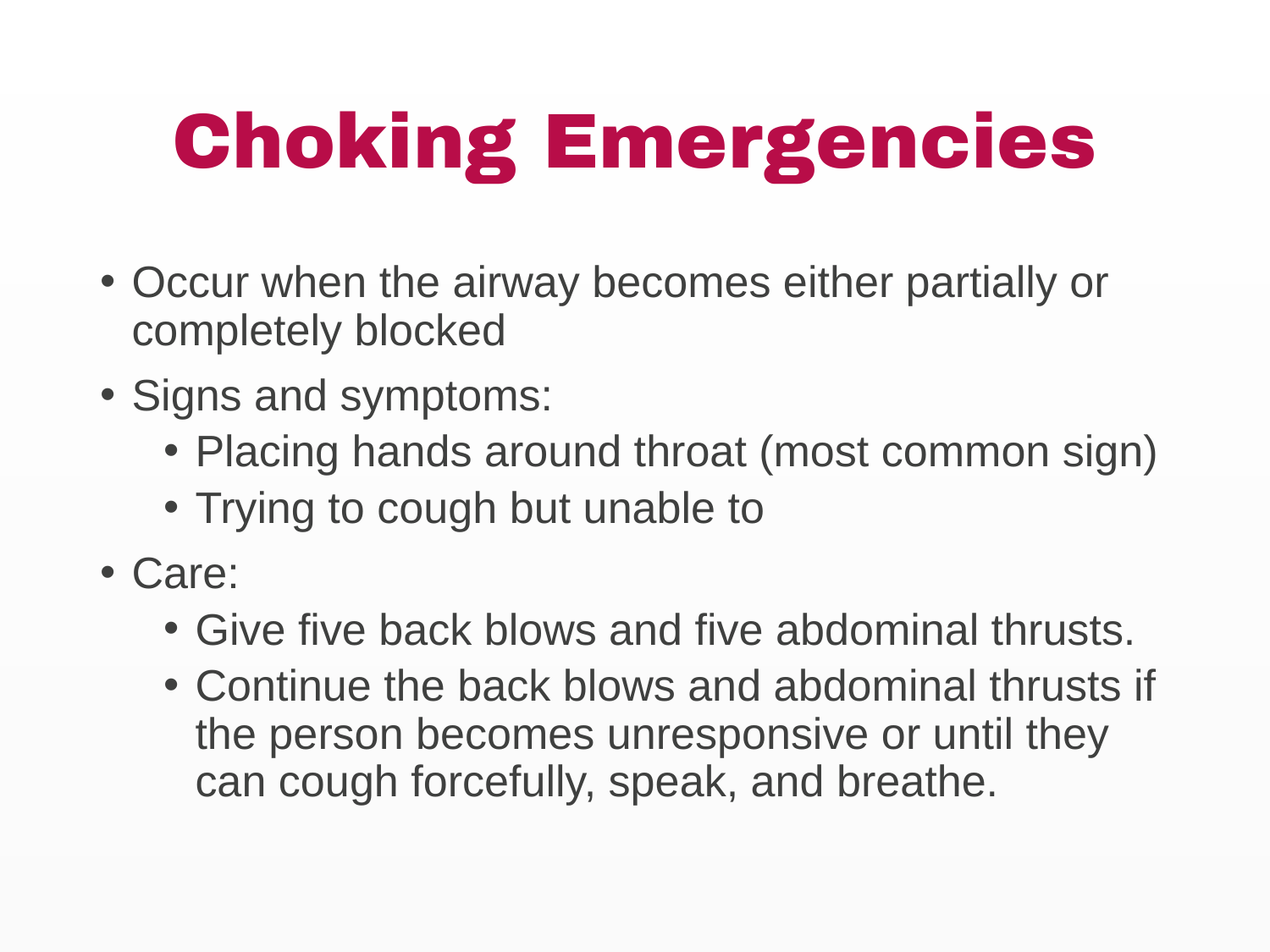

# Choking Emergencies
Occur when the airway becomes either partially or completely blocked
Signs and symptoms:
Placing hands around throat (most common sign)
Trying to cough but unable to
Care:
Give five back blows and five abdominal thrusts.
Continue the back blows and abdominal thrusts if the person becomes unresponsive or until they can cough forcefully, speak, and breathe.